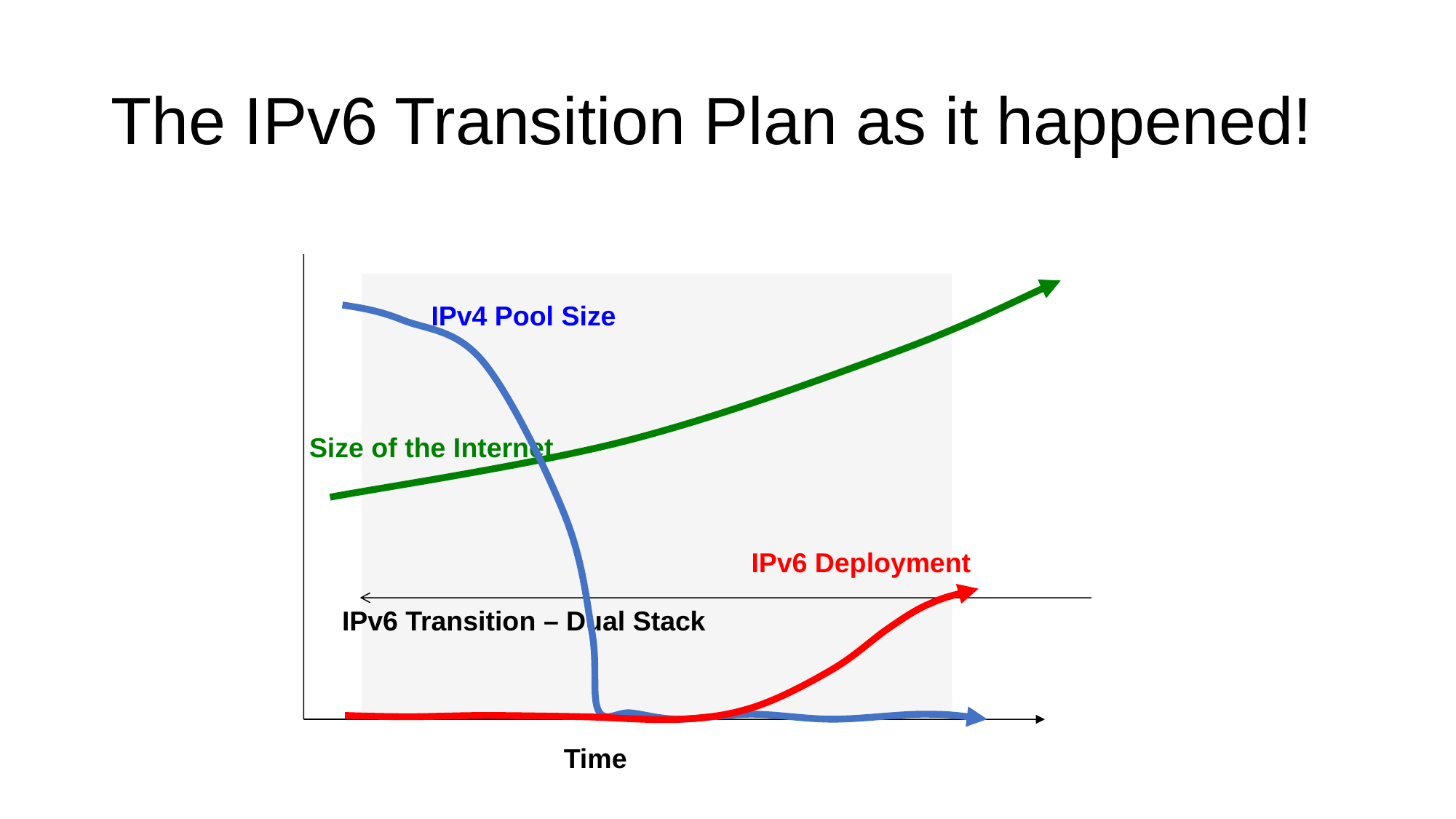

# The IPv6 Transition Plan as it happened!

IPv4 Pool Size

Size of the Internet
IPv6 Deployment

IPv6 Transition – Dual Stack

Time